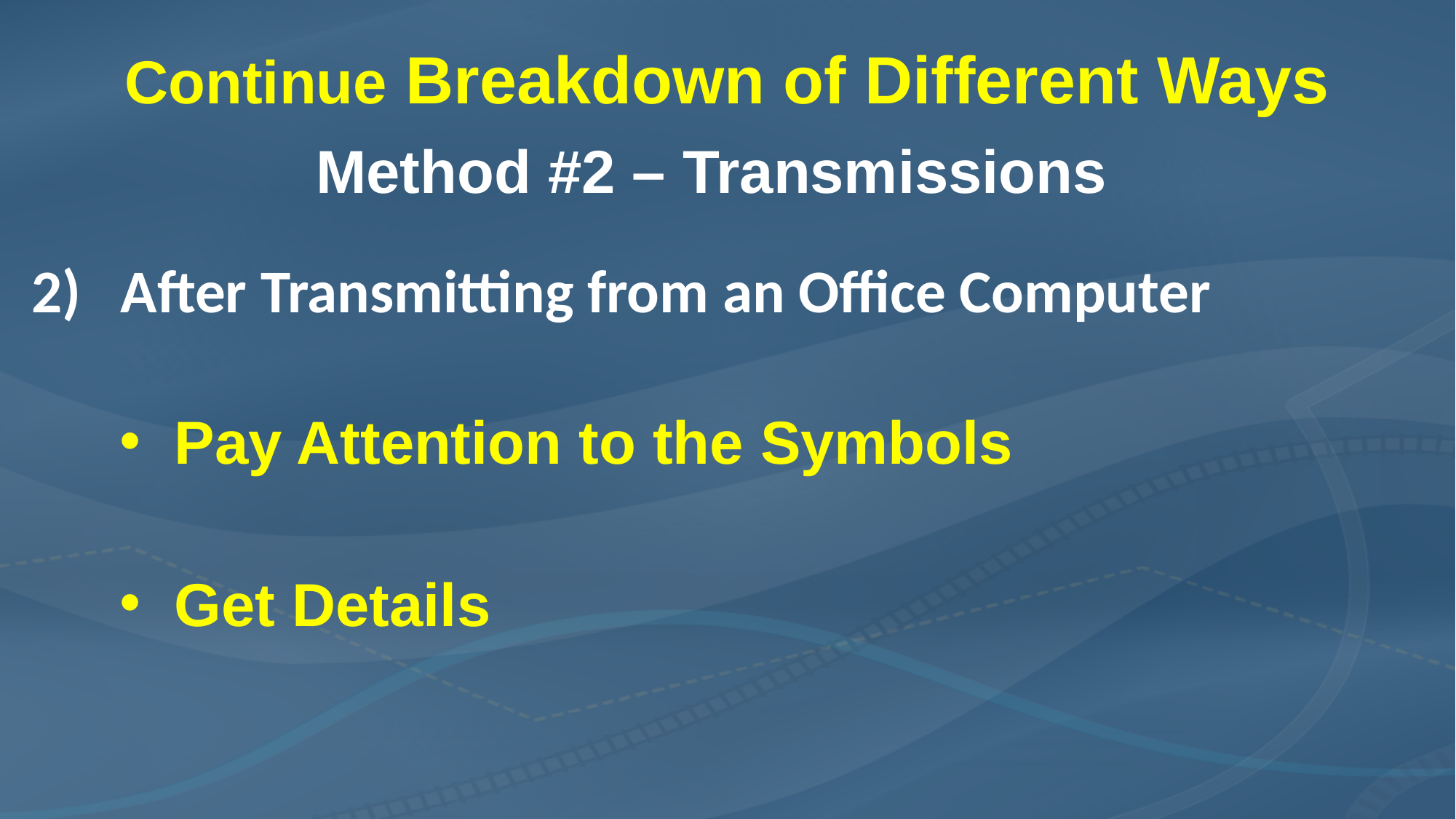

# Continue Breakdown of Different Ways
Method #2 – Transmissions

After Transmitting from an Office Computer
Pay Attention to the Symbols

Get Details